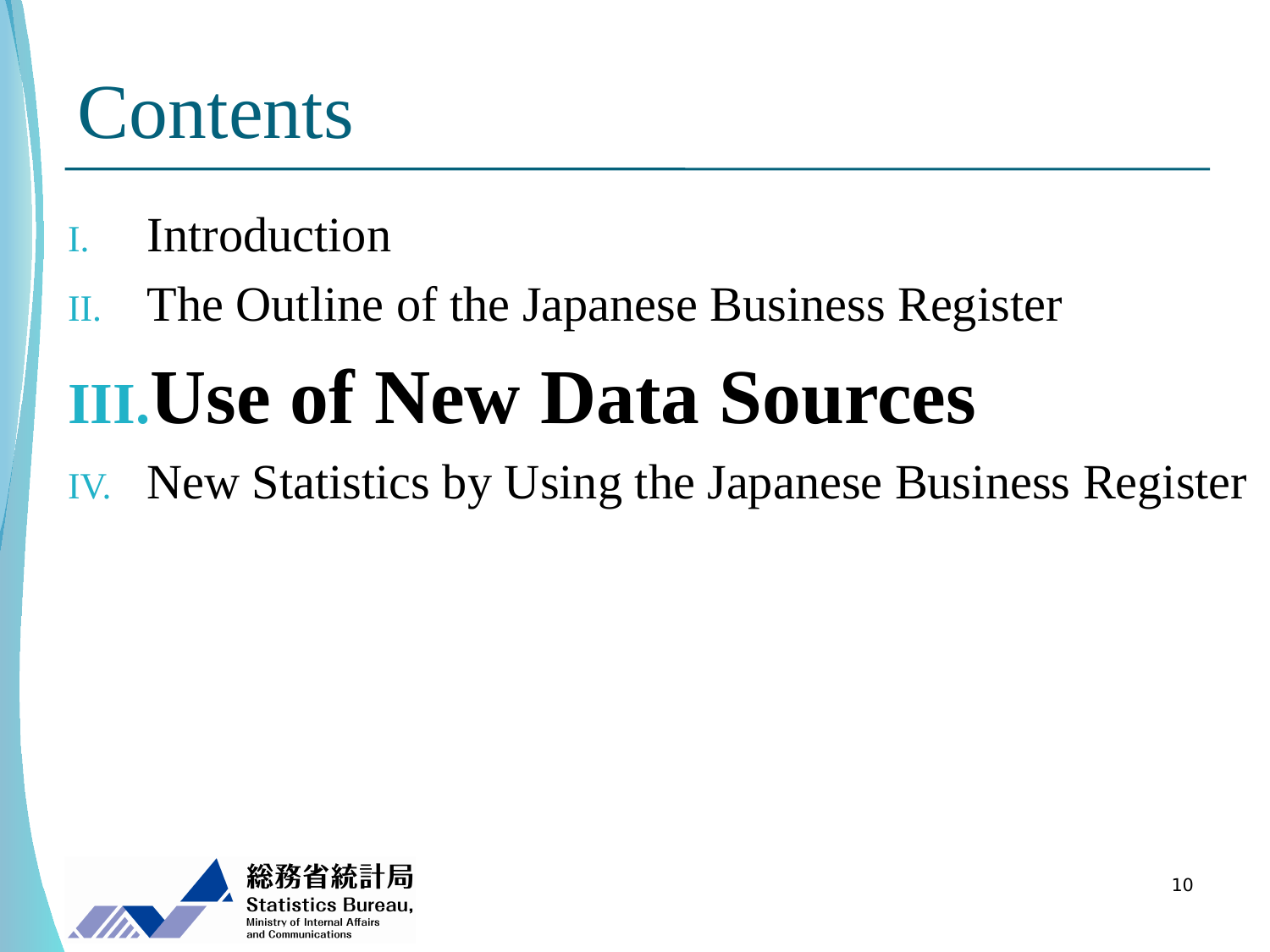

# Contents
Introduction
The Outline of the Japanese Business Register
Use of New Data Sources
New Statistics by Using the Japanese Business Register

10